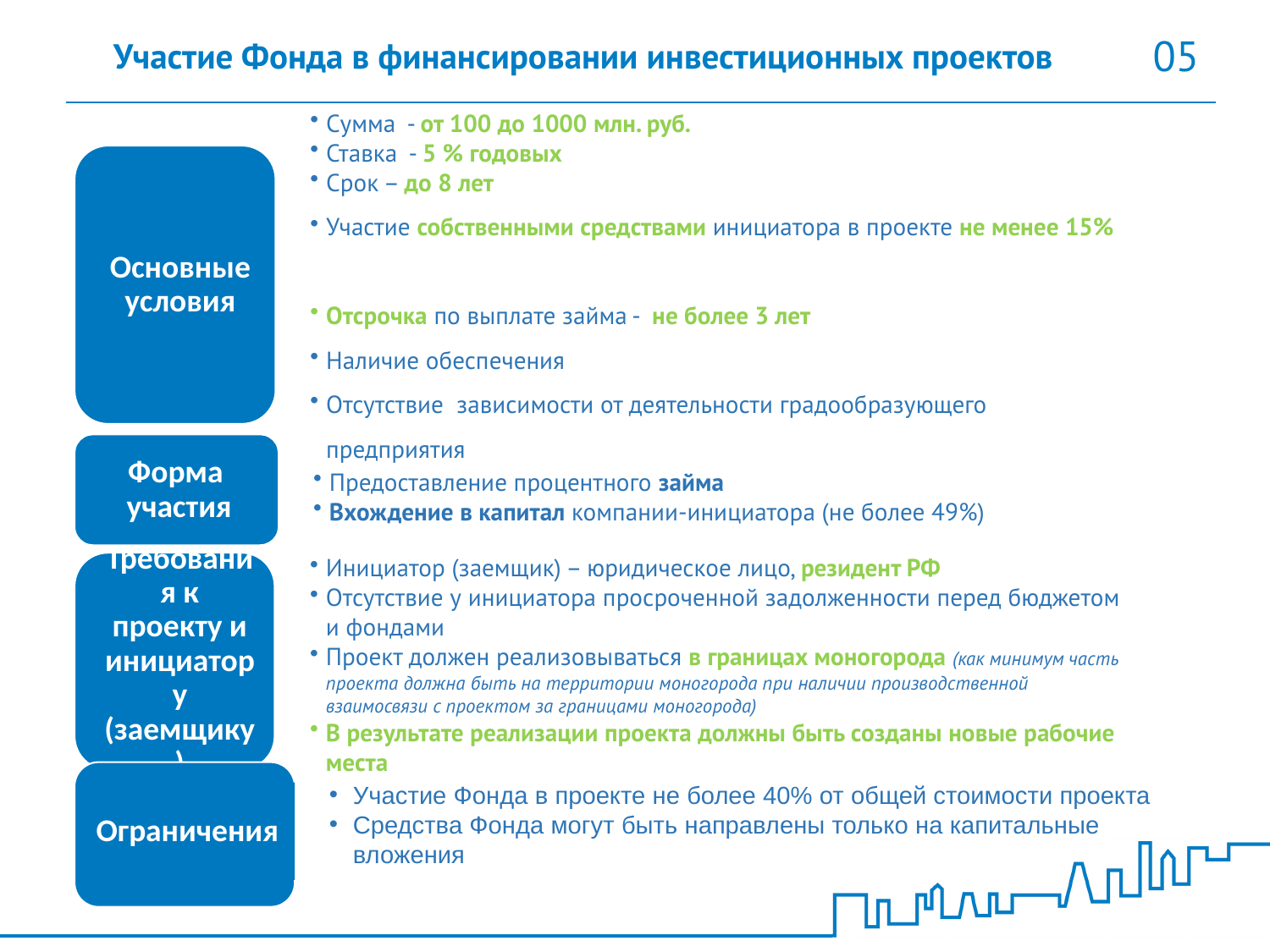

# Участие Фонда в финансировании инвестиционных проектов
05
Предоставление процентного займа
Вхождение в капитал компании-инициатора (не более 49%)
Форма  участия
Сумма  - от 100 до 1000 млн. руб.
Ставка  - 5 % годовых
Срок – до 8 лет
Участие собственными средствами инициатора в проекте не менее 15%
Отсрочка по выплате займа -  не более 3 лет
Наличие обеспечения
Отсутствие  зависимости от деятельности градообразующего предприятия
Основные условия
Инициатор (заемщик) – юридическое лицо, резидент РФ
Отсутствие у инициатора просроченной задолженности перед бюджетом и фондами
Проект должен реализовываться в границах моногорода (как минимум часть проекта должна быть на территории моногорода при наличии производственной взаимосвязи с проектом за границами моногорода)
В результате реализации проекта должны быть созданы новые рабочие места
Требования к проекту и инициатору (заемщику)

Участие Фонда в проекте не более 40% от общей стоимости проекта
Средства Фонда могут быть направлены только на капитальные вложения

Ограничения